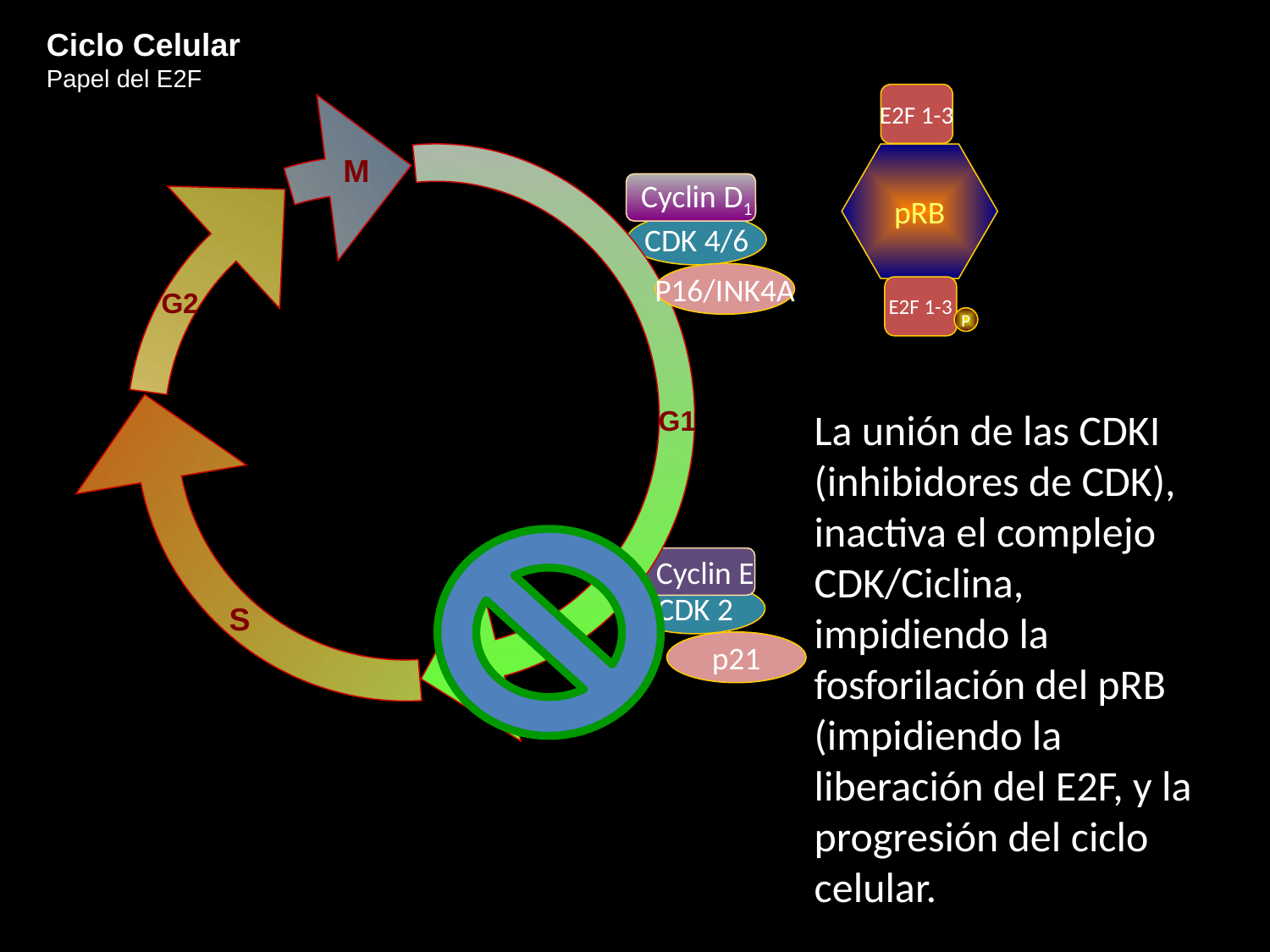

Ciclo Celular
Papel del E2F
E2F 1-3

G1
M

G2

S
pRB
Cyclin D1
CDK 4/6
P16/INK4A
E2F 1-3
P
La unión de las CDKI (inhibidores de CDK), inactiva el complejo CDK/Ciclina, impidiendo la fosforilación del pRB (impidiendo la liberación del E2F, y la progresión del ciclo celular.

Cyclin E
CDK 2
p21